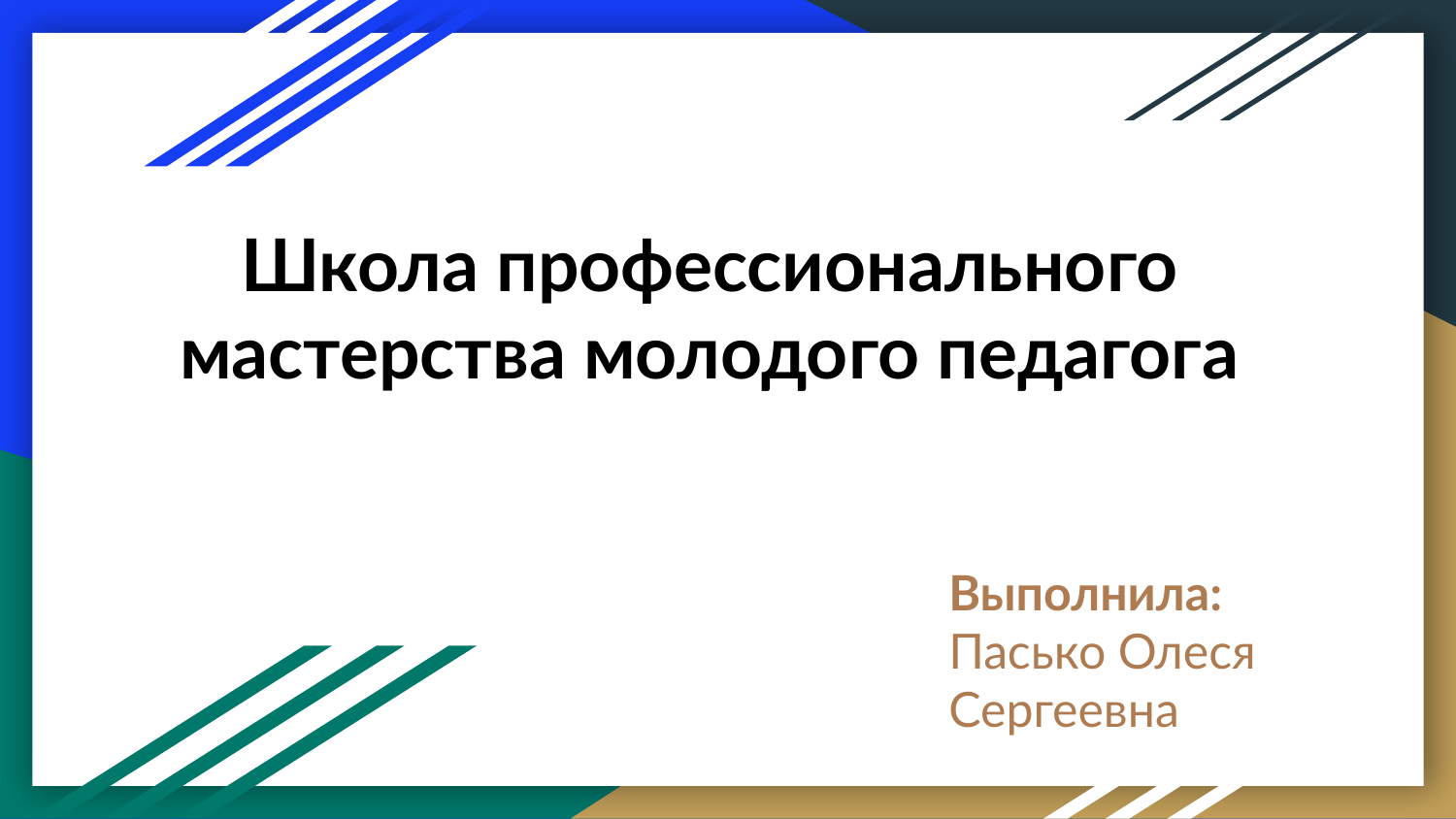

# Школа профессионального мастерства молодого педагога

Выполнила:
Пасько Олеся Сергеевна